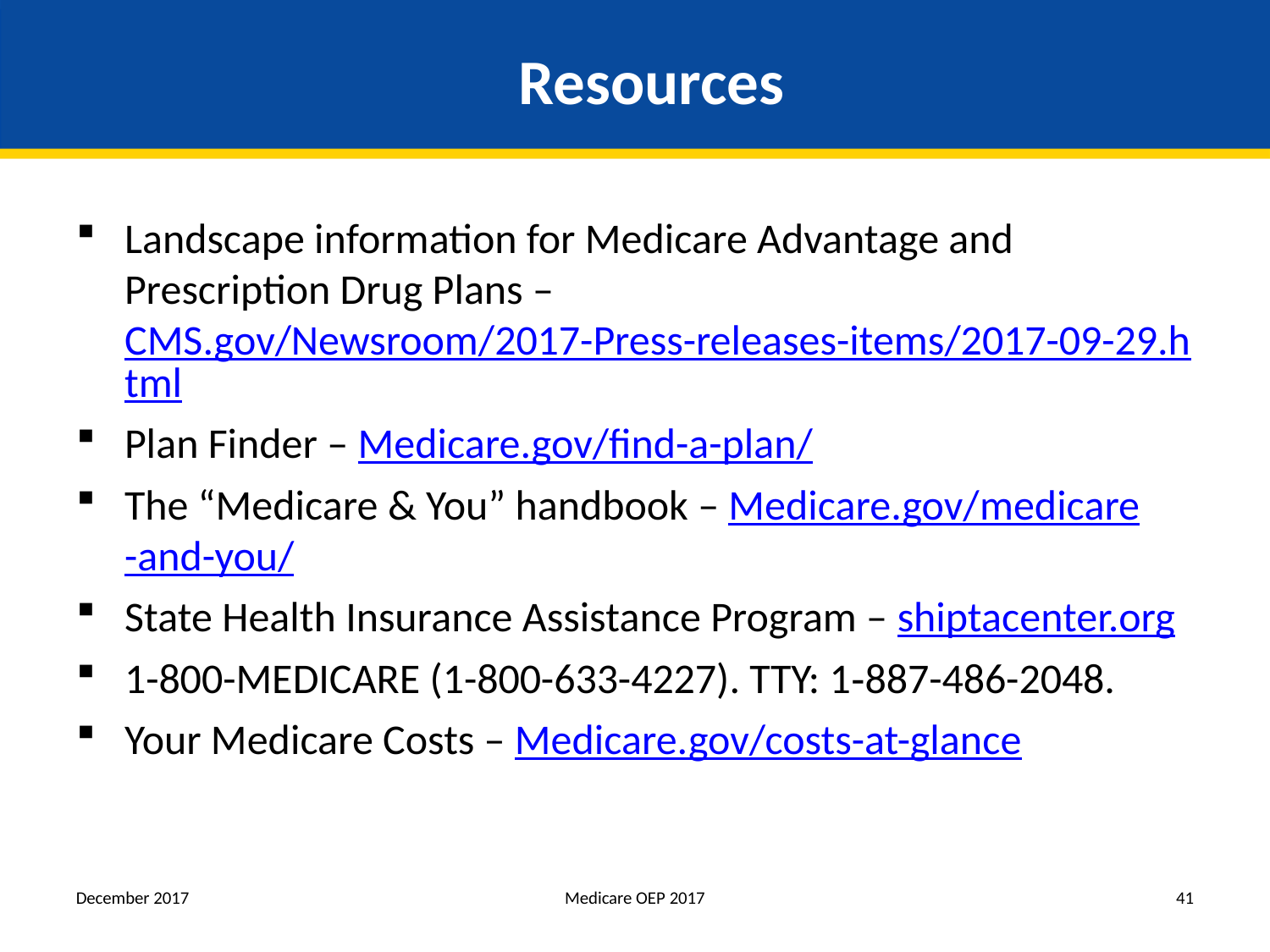

# Resources
Landscape information for Medicare Advantage and Prescription Drug Plans – CMS.gov/Newsroom/2017-Press-releases-items/2017-09-29.html
Plan Finder – Medicare.gov/find-a-plan/
The “Medicare & You” handbook – Medicare.gov/medicare-and-you/
State Health Insurance Assistance Program – shiptacenter.org
1-800-MEDICARE (1-800-633-4227). TTY: 1‑887-486-2048.
Your Medicare Costs – Medicare.gov/costs-at-glance

December 2017
Medicare OEP 2017
41